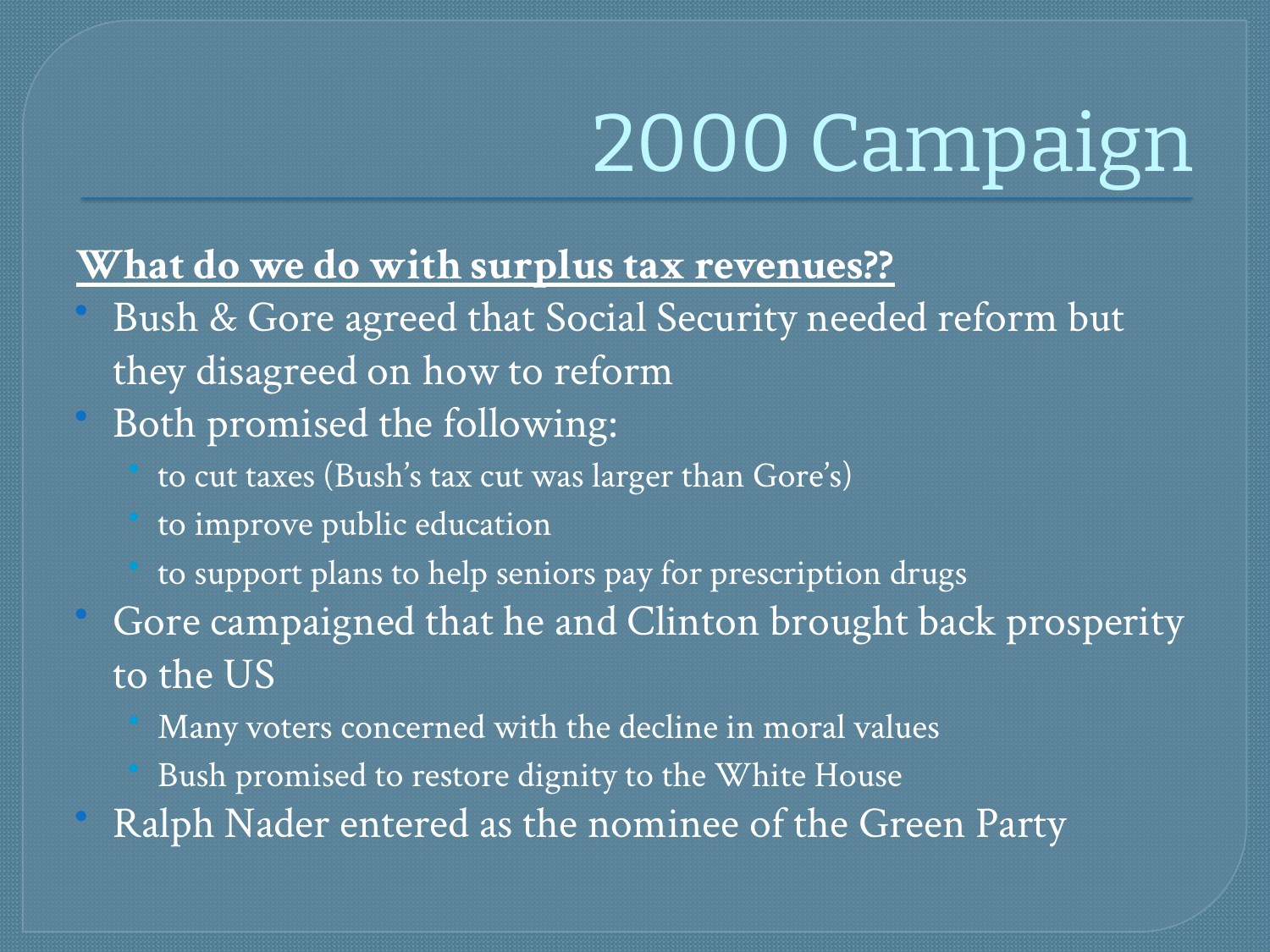

# 2000 Campaign
What do we do with surplus tax revenues??
Bush & Gore agreed that Social Security needed reform but they disagreed on how to reform
Both promised the following:
to cut taxes (Bush’s tax cut was larger than Gore’s)
to improve public education
to support plans to help seniors pay for prescription drugs
Gore campaigned that he and Clinton brought back prosperity to the US
Many voters concerned with the decline in moral values
Bush promised to restore dignity to the White House
Ralph Nader entered as the nominee of the Green Party